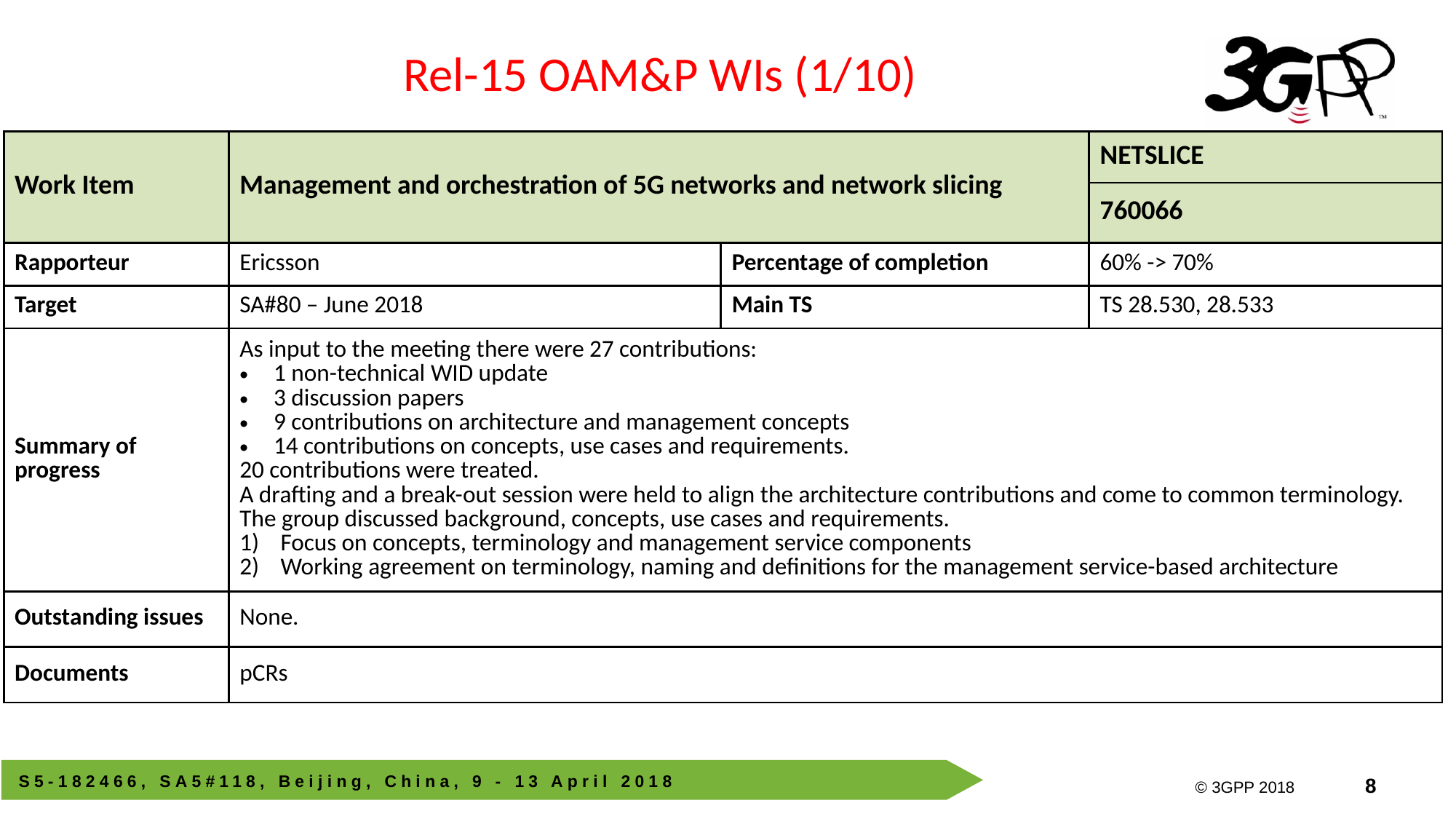

Rel-15 OAM&P WIs (1/10)
| Work Item | Management and orchestration of 5G networks and network slicing |  | NETSLICE |
| --- | --- | --- | --- |
|  |  |  | 760066 |
| Rapporteur | Ericsson | Percentage of completion | 60% -> 70% |
| Target | SA#80 – June 2018 | Main TS | TS 28.530, 28.533 |
| Summary of progress | As input to the meeting there were 27 contributions: 1 non-technical WID update 3 discussion papers 9 contributions on architecture and management concepts 14 contributions on concepts, use cases and requirements. 20 contributions were treated. A drafting and a break-out session were held to align the architecture contributions and come to common terminology. The group discussed background, concepts, use cases and requirements. Focus on concepts, terminology and management service components Working agreement on terminology, naming and definitions for the management service-based architecture |  |  |
| Outstanding issues | None. |  |  |
| Documents | pCRs |  |  |